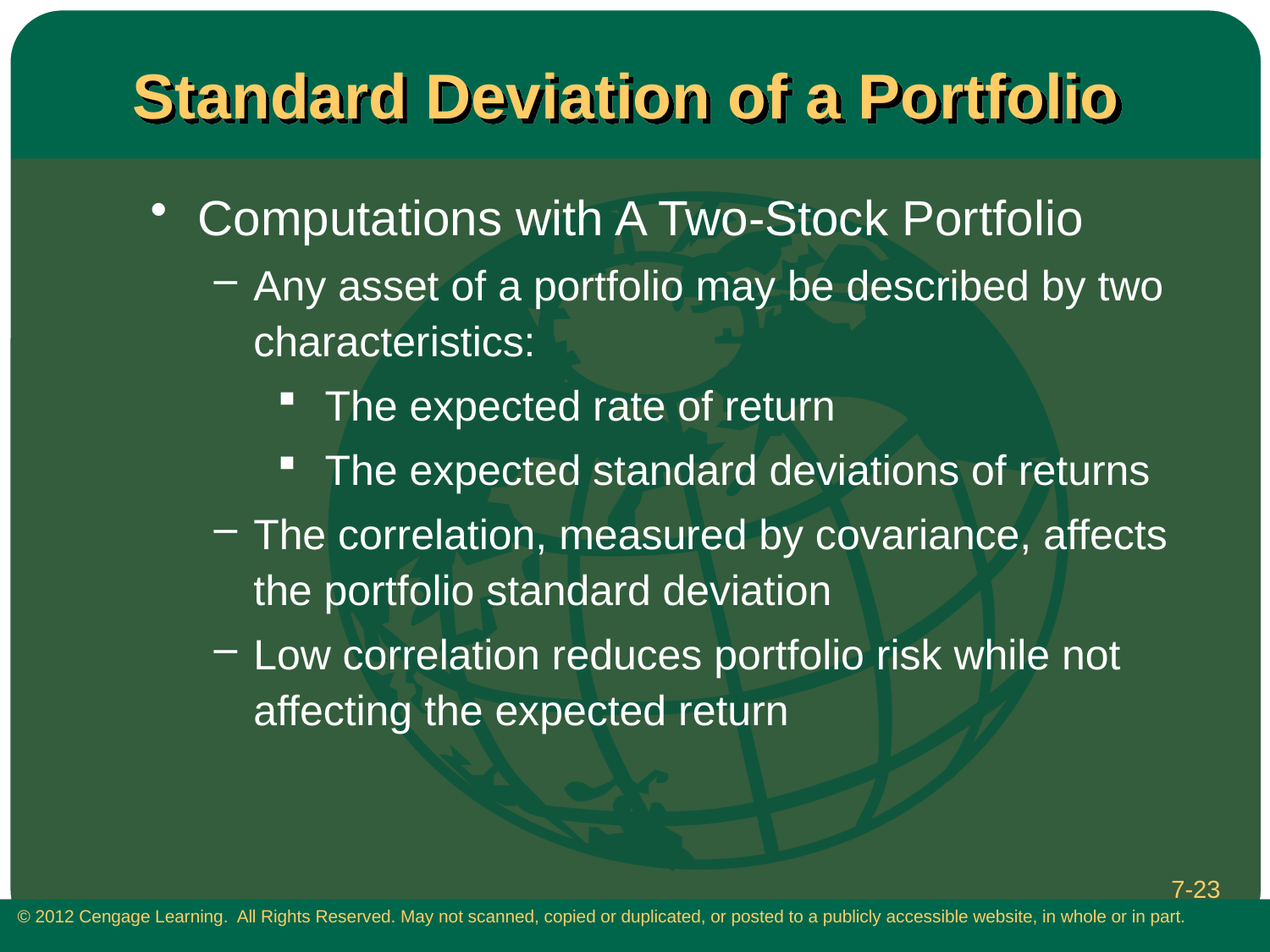

# Standard Deviation of a Portfolio
Computations with A Two-Stock Portfolio
Any asset of a portfolio may be described by two characteristics:
The expected rate of return
The expected standard deviations of returns
The correlation, measured by covariance, affects the portfolio standard deviation
Low correlation reduces portfolio risk while not affecting the expected return
7-23
 © 2012 Cengage Learning.  All Rights Reserved. May not scanned, copied or duplicated, or posted to a publicly accessible website, in whole or in part.